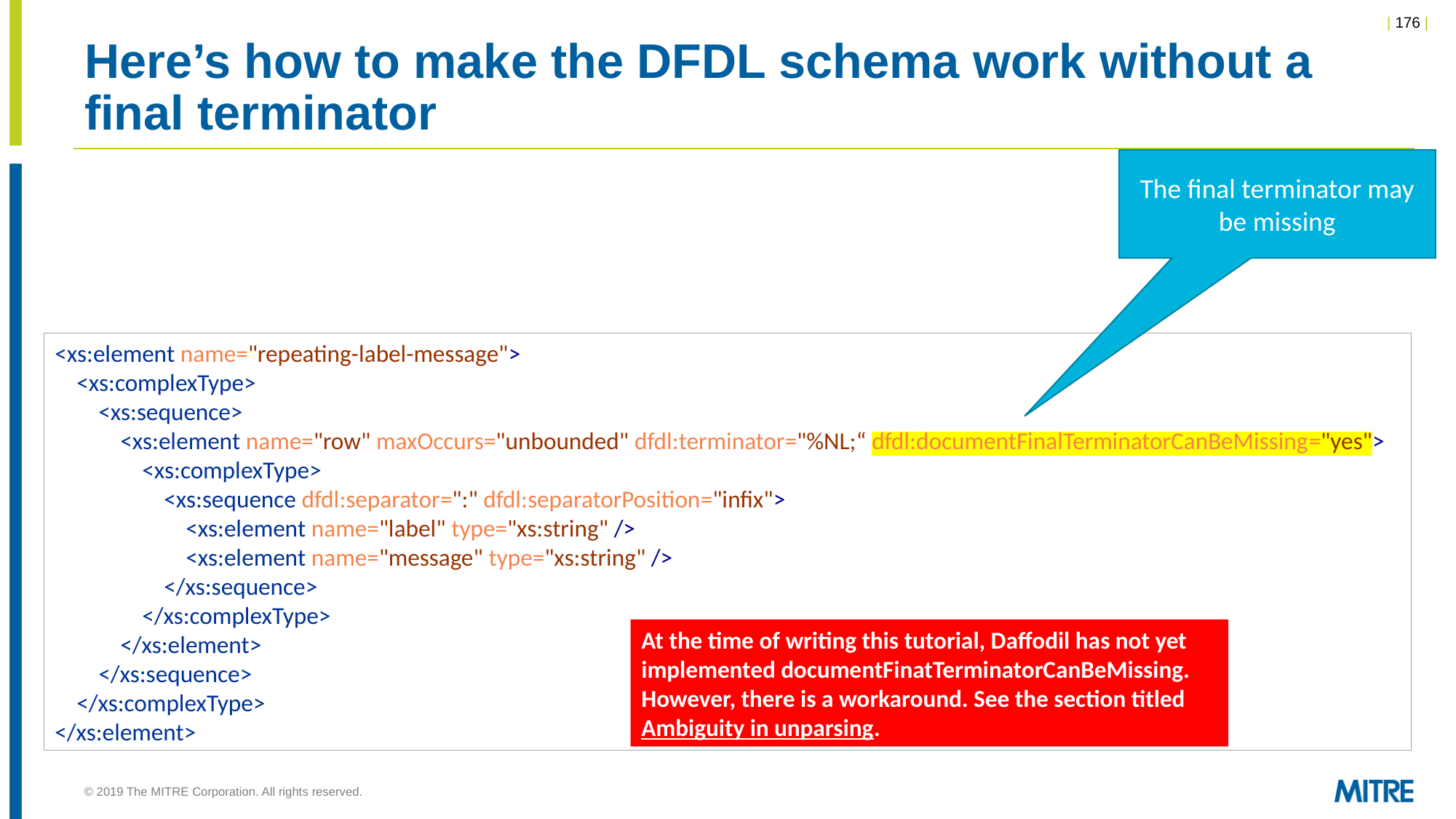

# Here’s how to make the DFDL schema work without a final terminator
The final terminator may be missing
<xs:element name="repeating-label-message">
    <xs:complexType>
        <xs:sequence>
            <xs:element name="row" maxOccurs="unbounded" dfdl:terminator="%NL;“ dfdl:documentFinalTerminatorCanBeMissing="yes">
                <xs:complexType>
                    <xs:sequence dfdl:separator=":" dfdl:separatorPosition="infix">
                        <xs:element name="label" type="xs:string" />
                        <xs:element name="message" type="xs:string" />
                    </xs:sequence>
                </xs:complexType>
            </xs:element>
        </xs:sequence>
    </xs:complexType>
</xs:element>
At the time of writing this tutorial, Daffodil has not yet implemented documentFinatTerminatorCanBeMissing.
However, there is a workaround. See the section titled Ambiguity in unparsing.
© 2019 The MITRE Corporation. All rights reserved.